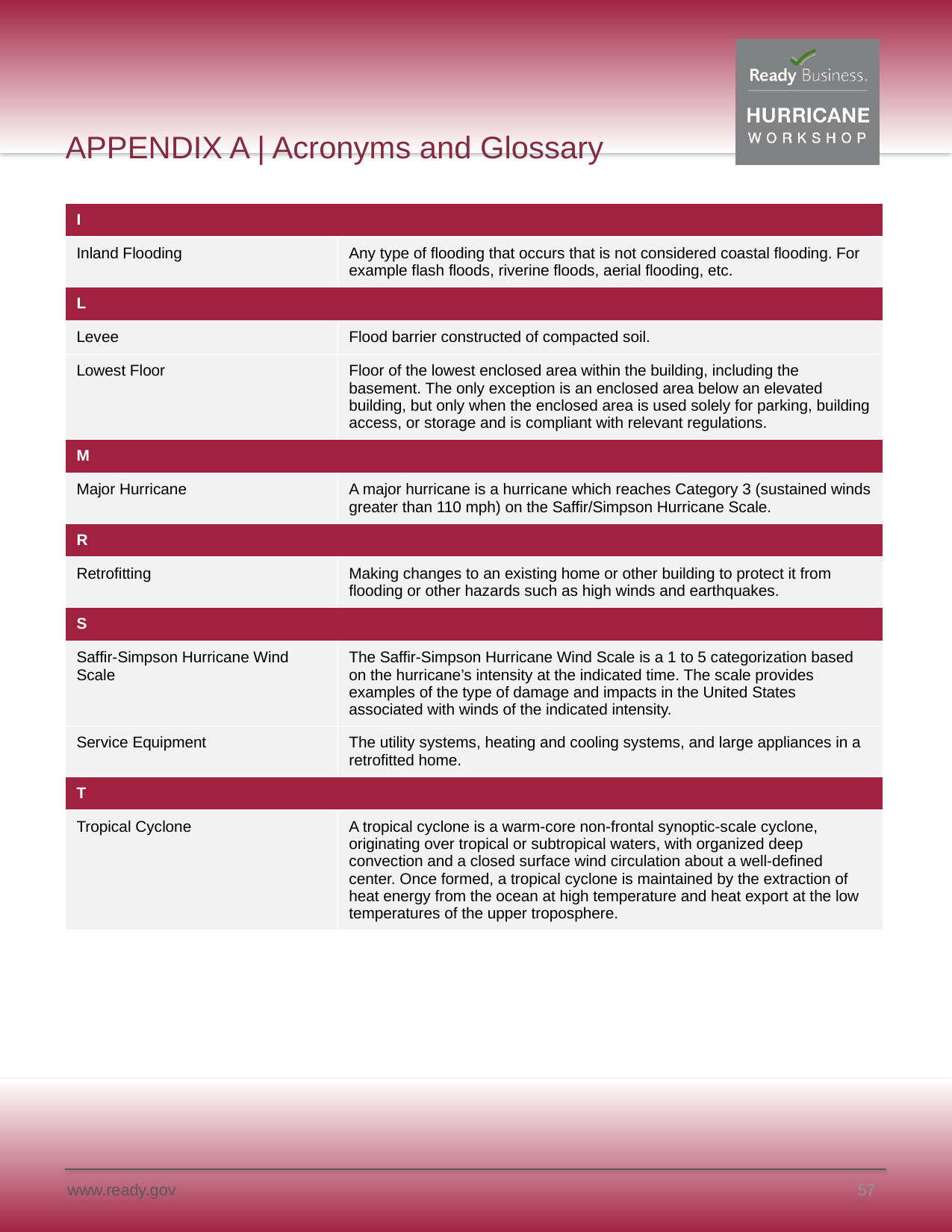

# APPENDIX A | Acronyms and Glossary
| I |  |
| --- | --- |
| Inland Flooding | Any type of flooding that occurs that is not considered coastal flooding. For example flash floods, riverine floods, aerial flooding, etc. |
| L |  |
| Levee | Flood barrier constructed of compacted soil. |
| Lowest Floor | Floor of the lowest enclosed area within the building, including the basement. The only exception is an enclosed area below an elevated building, but only when the enclosed area is used solely for parking, building access, or storage and is compliant with relevant regulations. |
| M |  |
| Major Hurricane | A major hurricane is a hurricane which reaches Category 3 (sustained winds greater than 110 mph) on the Saffir/Simpson Hurricane Scale. |
| R |  |
| Retrofitting | Making changes to an existing home or other building to protect it from flooding or other hazards such as high winds and earthquakes. |
| S |  |
| Saffir-Simpson Hurricane Wind Scale | The Saffir-Simpson Hurricane Wind Scale is a 1 to 5 categorization based on the hurricane’s intensity at the indicated time. The scale provides examples of the type of damage and impacts in the United States associated with winds of the indicated intensity. |
| Service Equipment | The utility systems, heating and cooling systems, and large appliances in a retrofitted home. |
| T |  |
| Tropical Cyclone | A tropical cyclone is a warm-core non-frontal synoptic-scale cyclone, originating over tropical or subtropical waters, with organized deep convection and a closed surface wind circulation about a well-defined center. Once formed, a tropical cyclone is maintained by the extraction of heat energy from the ocean at high temperature and heat export at the low temperatures of the upper troposphere. |
57